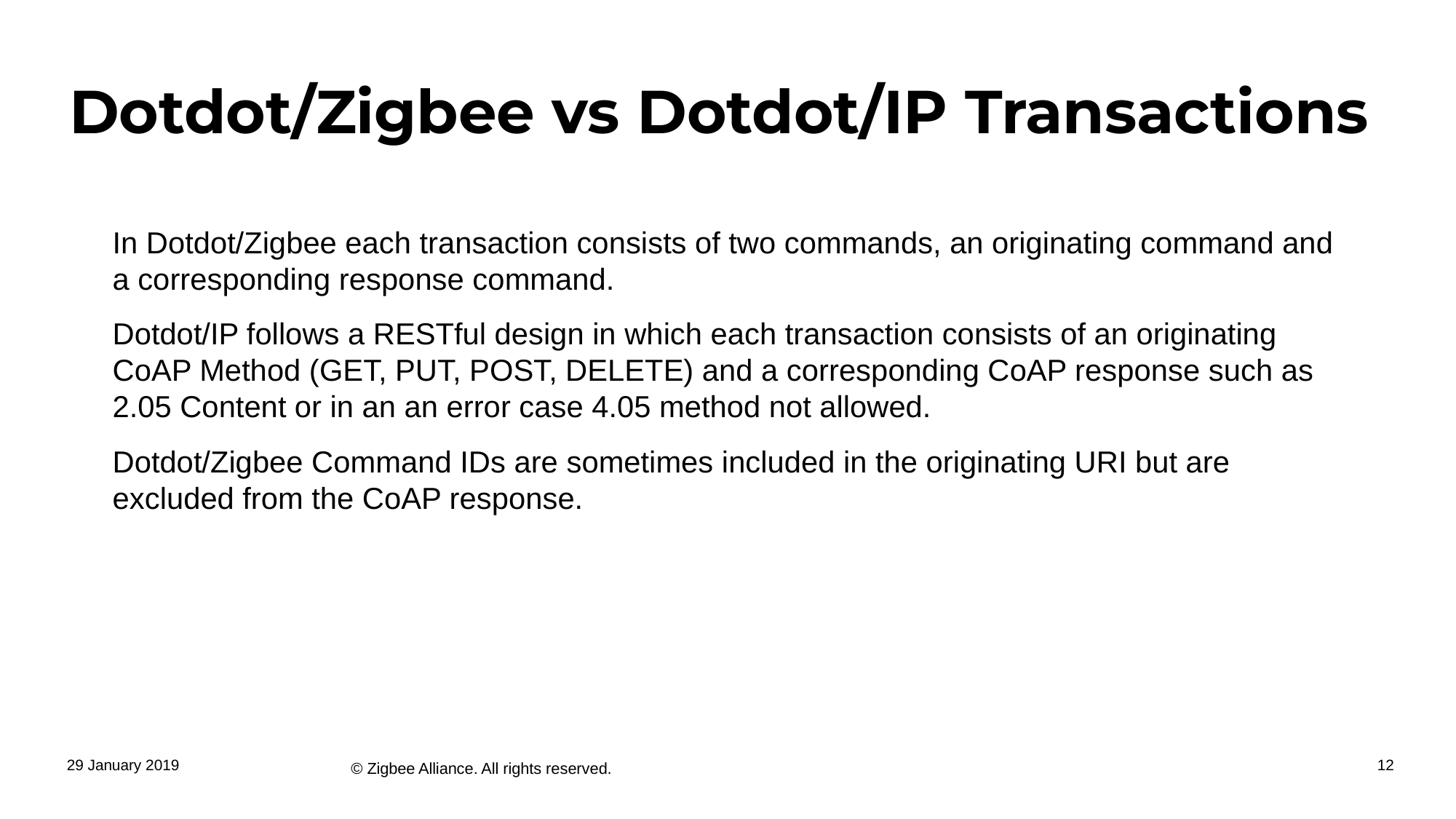

# Dotdot/Zigbee vs Dotdot/IP Transactions
In Dotdot/Zigbee each transaction consists of two commands, an originating command and a corresponding response command.
Dotdot/IP follows a RESTful design in which each transaction consists of an originating CoAP Method (GET, PUT, POST, DELETE) and a corresponding CoAP response such as 2.05 Content or in an an error case 4.05 method not allowed.
Dotdot/Zigbee Command IDs are sometimes included in the originating URI but are excluded from the CoAP response.